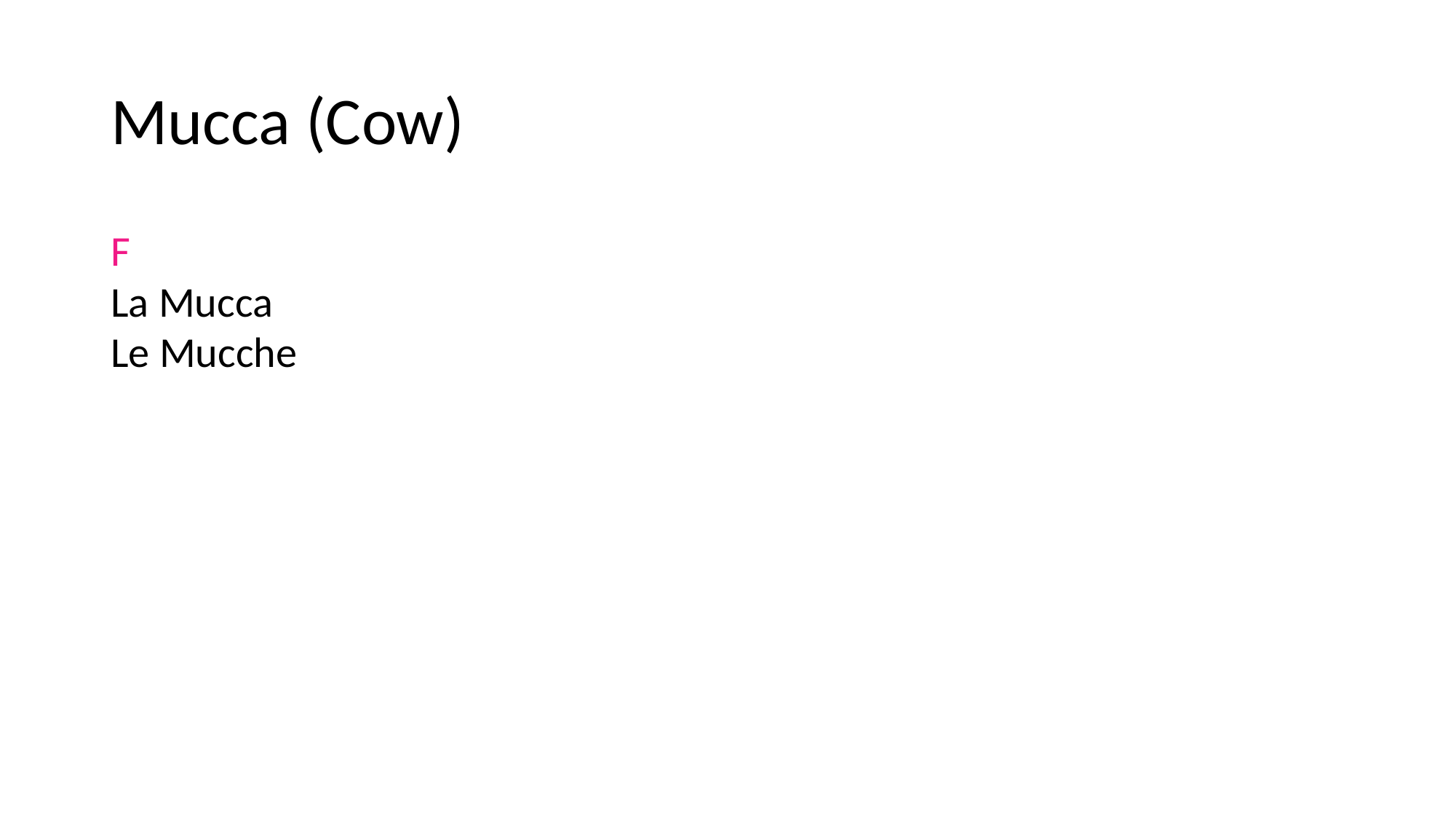

# Mucca (Cow)
F
La Mucca
Le Mucche